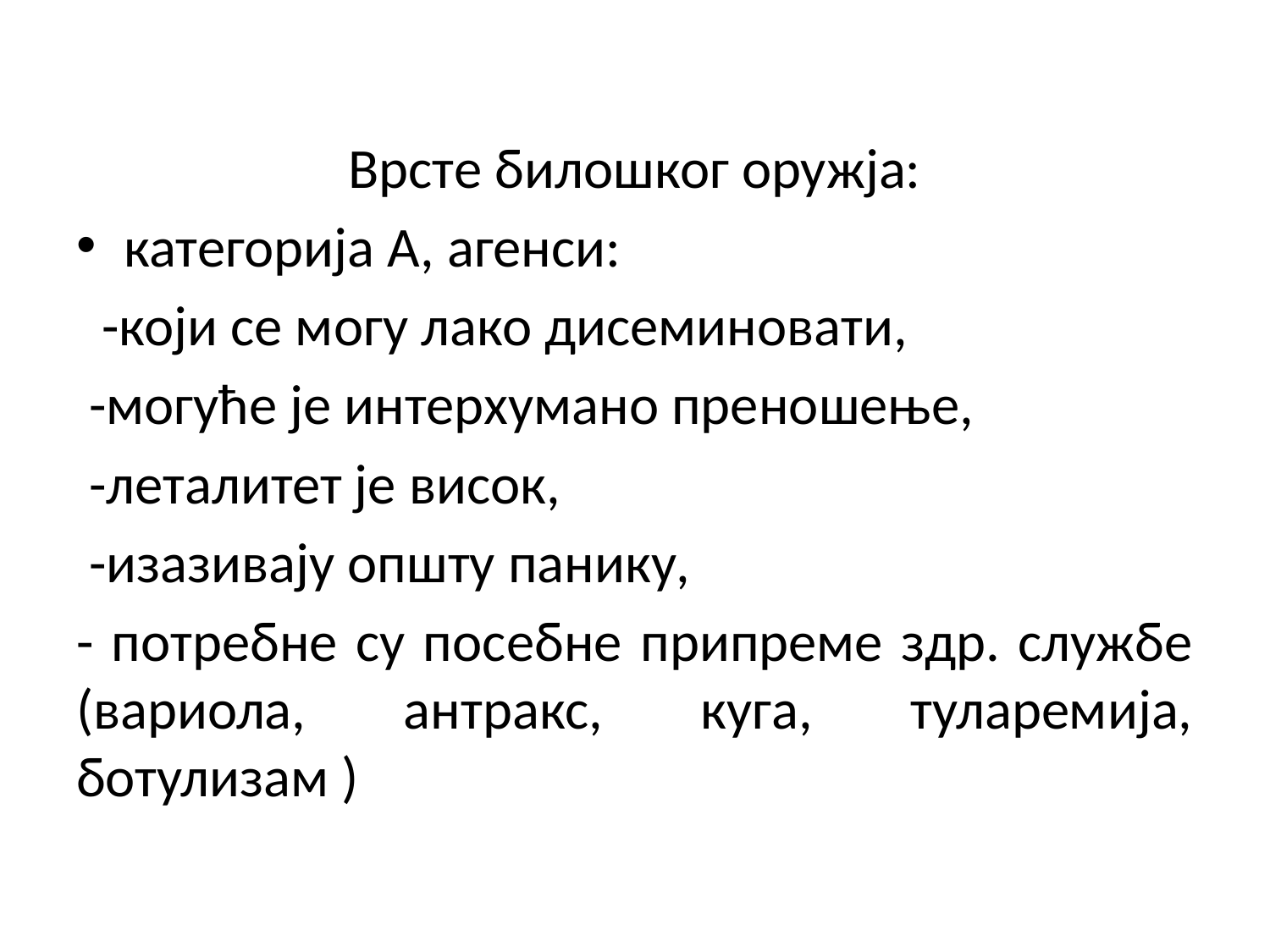

Врсте билошког оружја:
категорија А, агенси:
  -који се могу лако дисеминовати,
 -могуће је интерхумано преношење,
 -леталитет је висок,
 -изазивају општу панику,
- потребне су посебне припреме здр. службе (вариола, антракс, куга, туларемија, ботулизам )